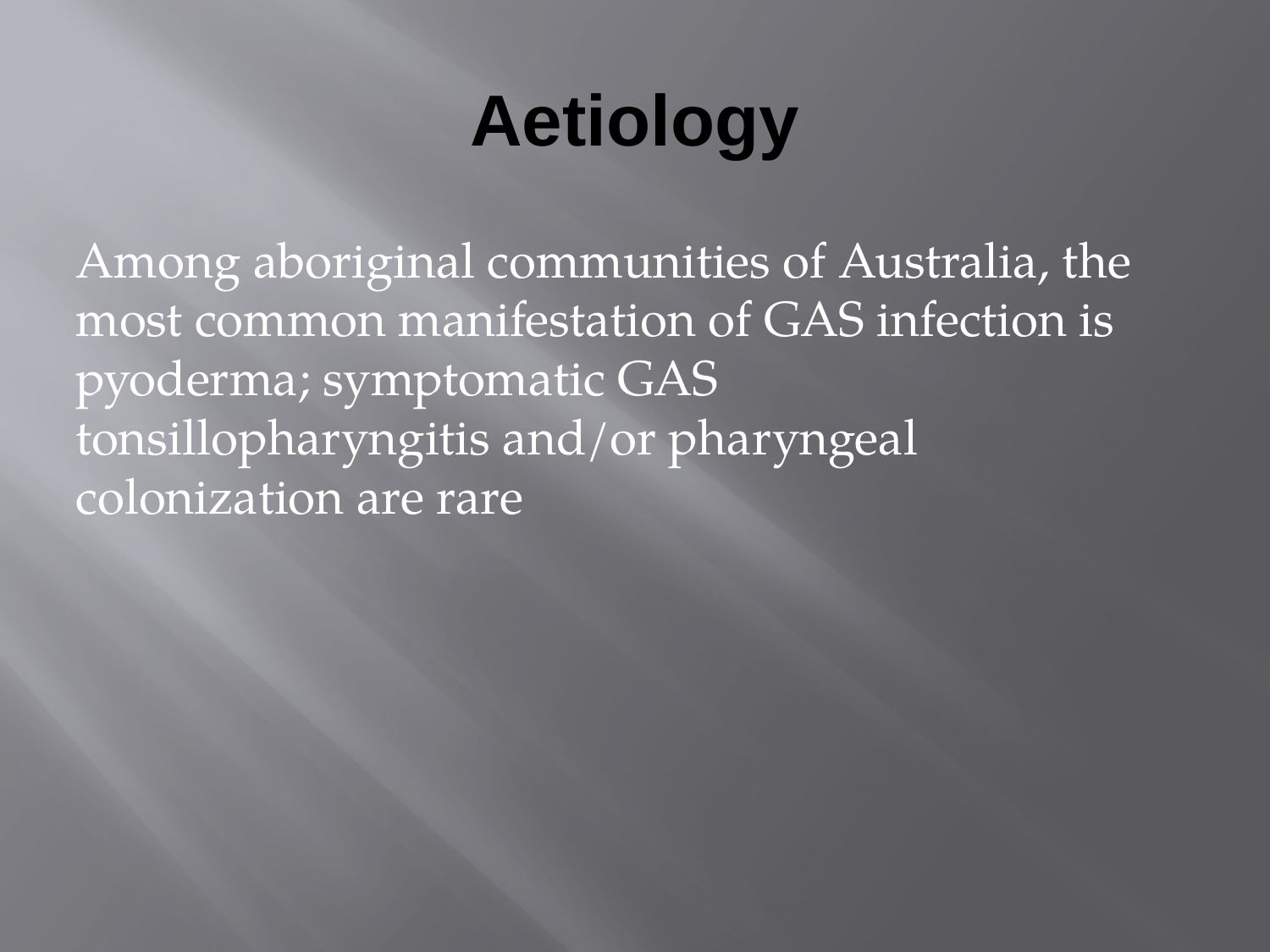

# Aetiology
Among aboriginal communities of Australia, the most common manifestation of GAS infection is pyoderma; symptomatic GAS tonsillopharyngitis and/or pharyngeal colonization are rare